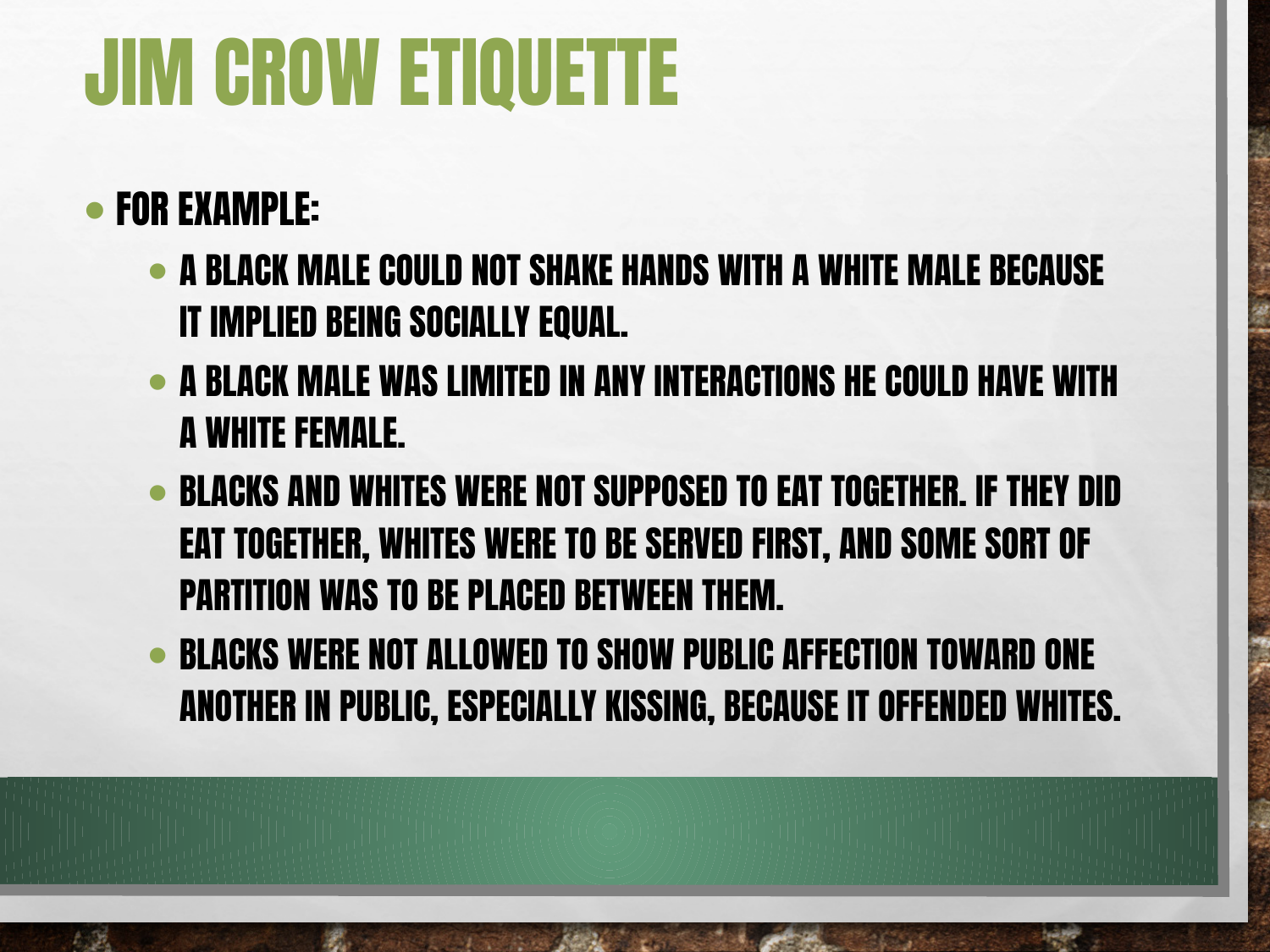

# Jim Crow Etiquette
For Example:
A black male could not shake hands with a white male because it implied being socially equal.
A black male was limited in any interactions he could have with a white female.
Blacks and whites were not supposed to eat together. If they did eat together, whites were to be served first, and some sort of partition was to be placed between them.
Blacks were not allowed to show public affection toward one another in public, especially kissing, because it offended whites.